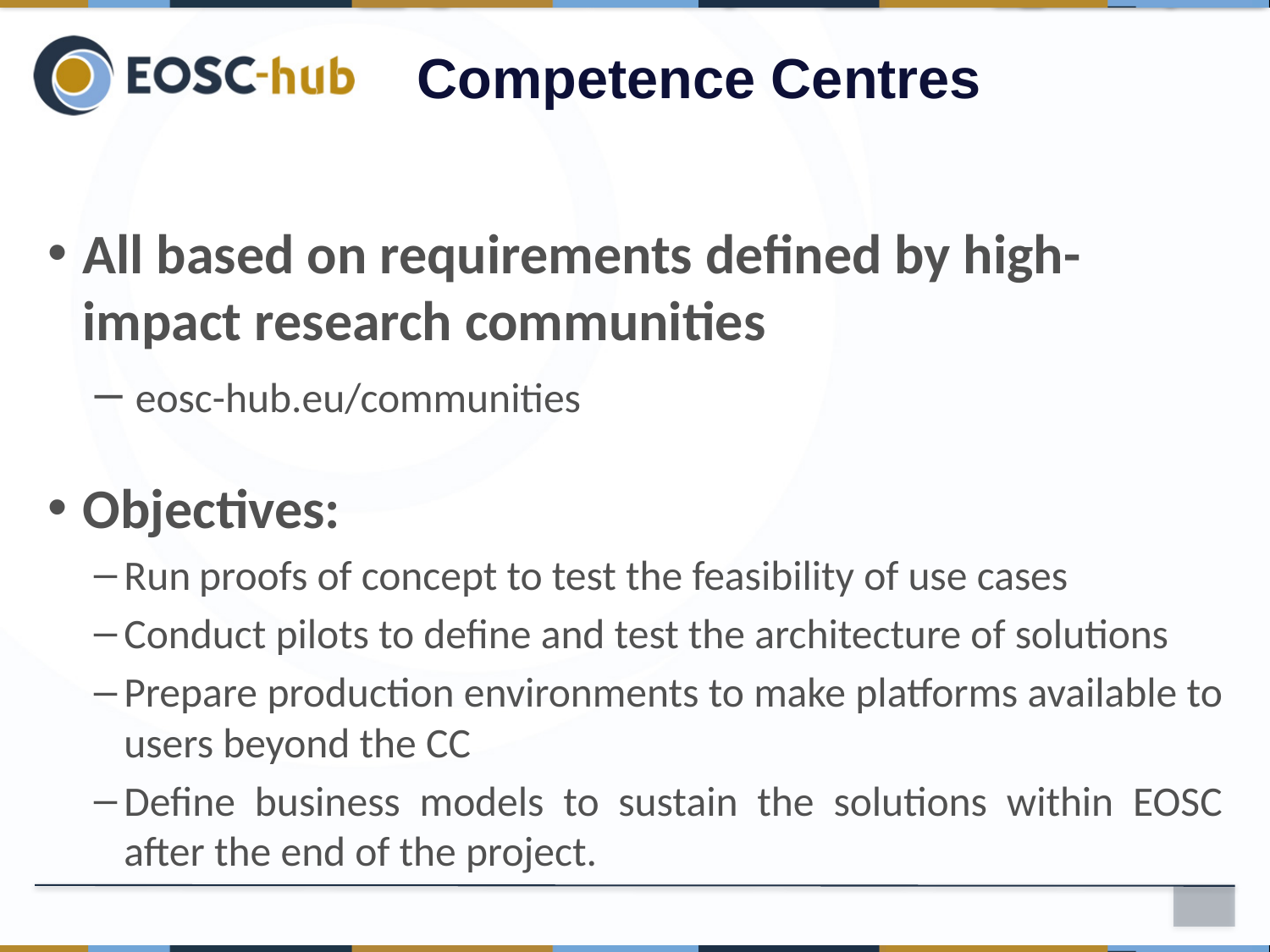

Competence Centres
All based on requirements defined by high-impact research communities
 eosc-hub.eu/communities

Objectives:
Run proofs of concept to test the feasibility of use cases
Conduct pilots to define and test the architecture of solutions
Prepare production environments to make platforms available to users beyond the CC
Define business models to sustain the solutions within EOSC after the end of the project.